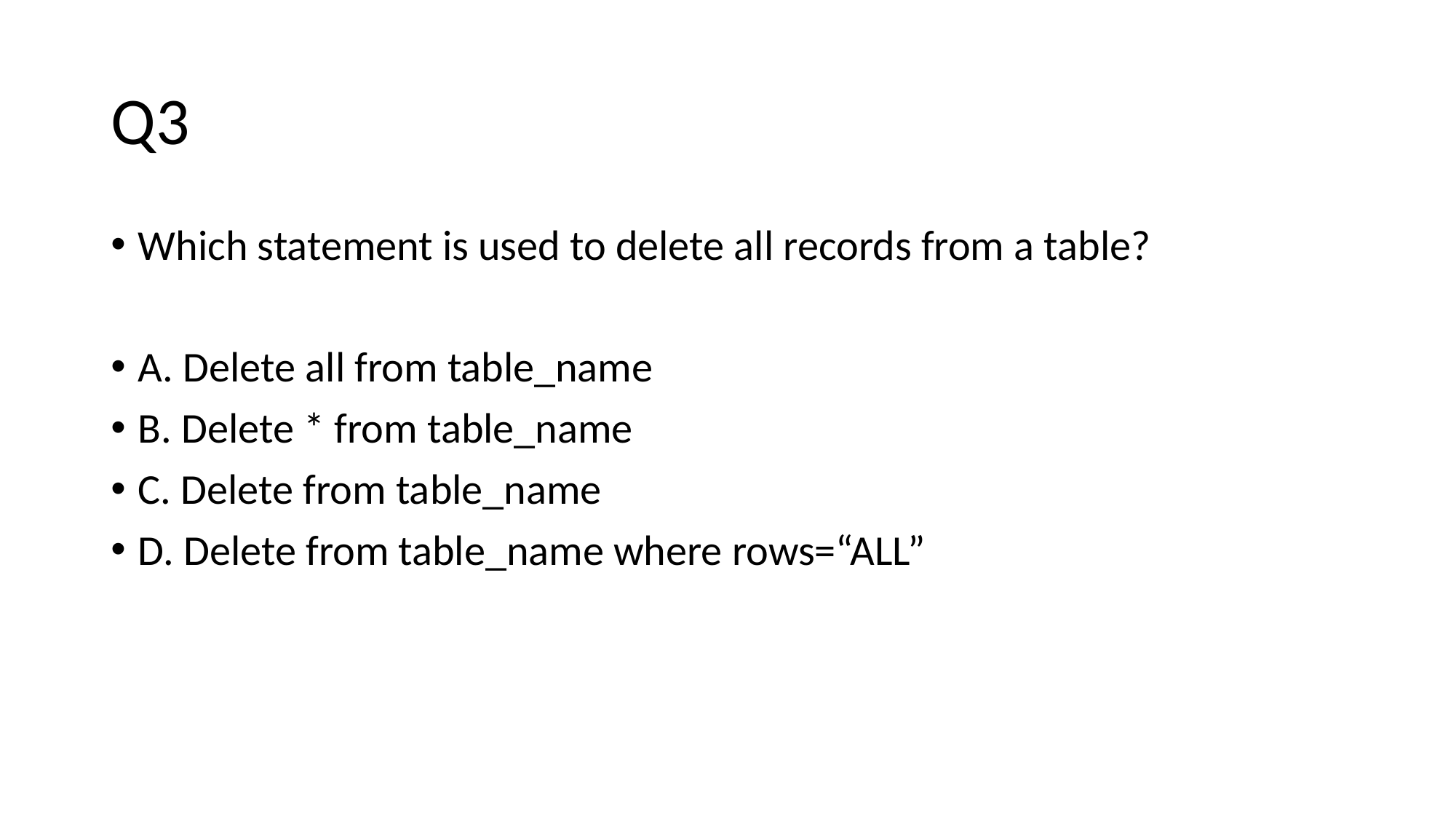

# Q3
Which statement is used to delete all records from a table?

A. Delete all from table_name
B. Delete * from table_name
C. Delete from table_name
D. Delete from table_name where rows=“ALL”